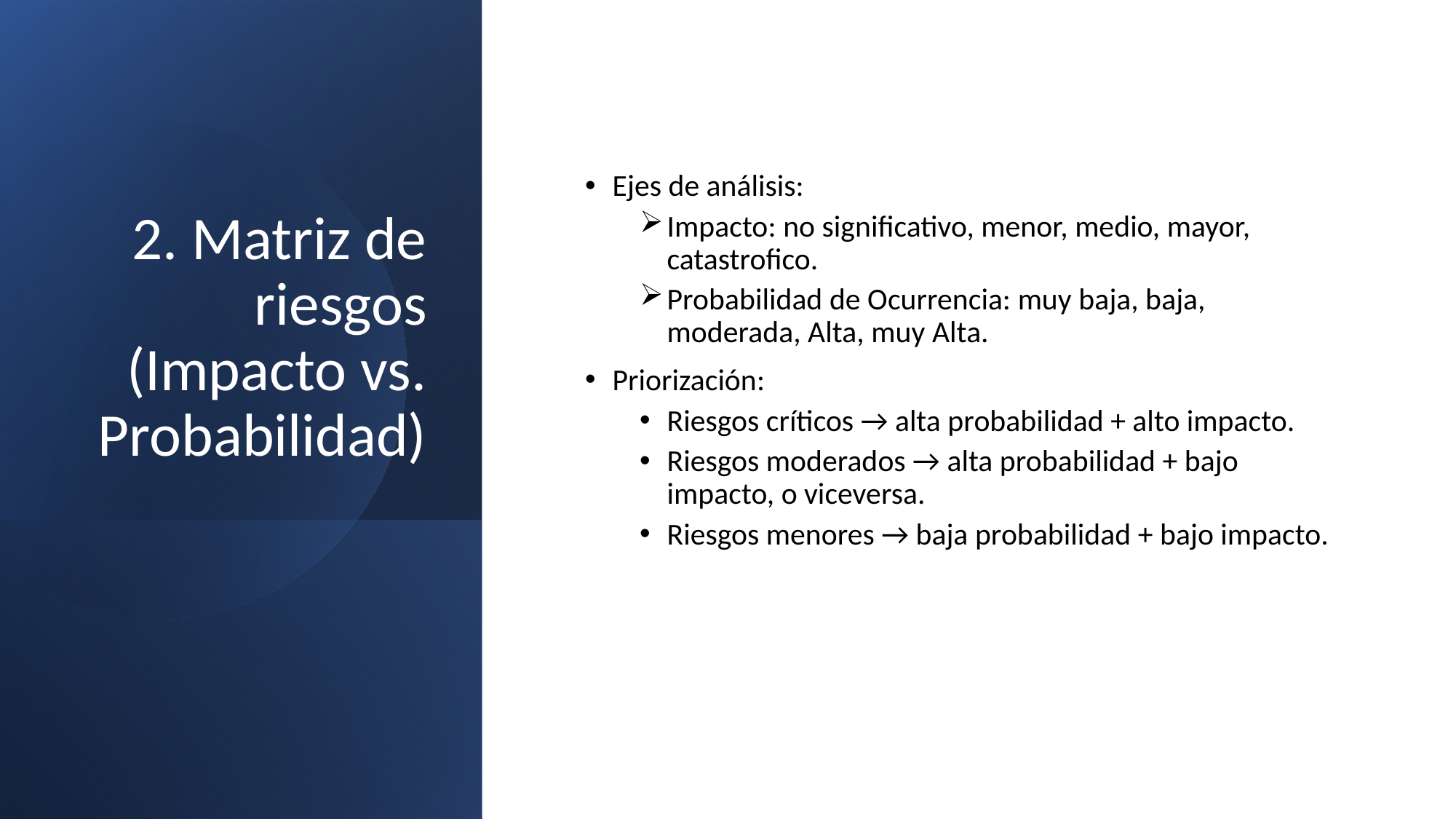

# 2. Matriz de riesgos (Impacto vs. Probabilidad)
Ejes de análisis:
Impacto: no significativo, menor, medio, mayor, catastrofico.
Probabilidad de Ocurrencia: muy baja, baja, moderada, Alta, muy Alta.
Priorización:
Riesgos críticos → alta probabilidad + alto impacto.
Riesgos moderados → alta probabilidad + bajo impacto, o viceversa.
Riesgos menores → baja probabilidad + bajo impacto.